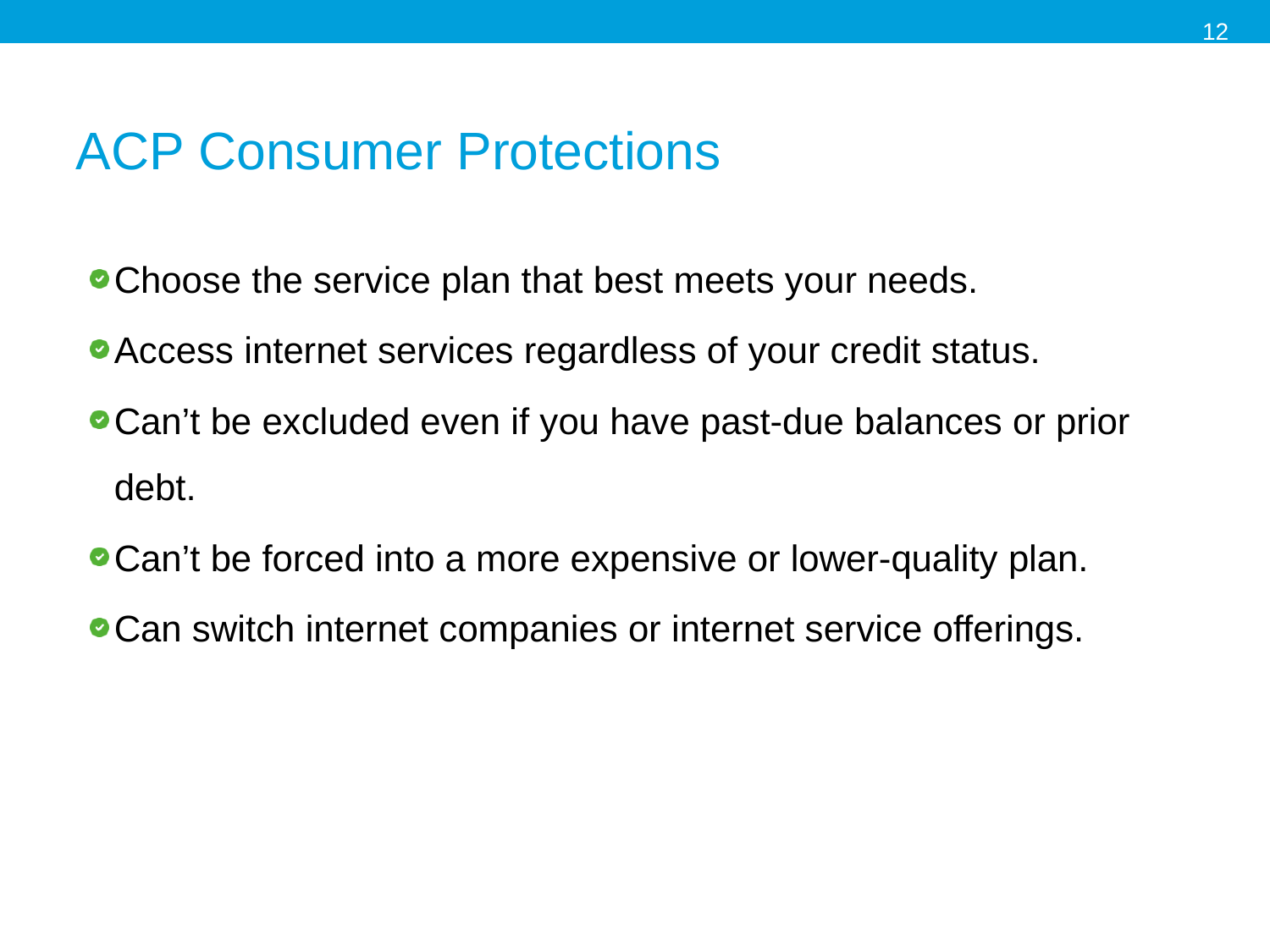

12
# ACP Consumer Protections
Choose the service plan that best meets your needs.
Access internet services regardless of your credit status.
Can’t be excluded even if you have past-due balances or prior debt.
Can’t be forced into a more expensive or lower-quality plan.
Can switch internet companies or internet service offerings.